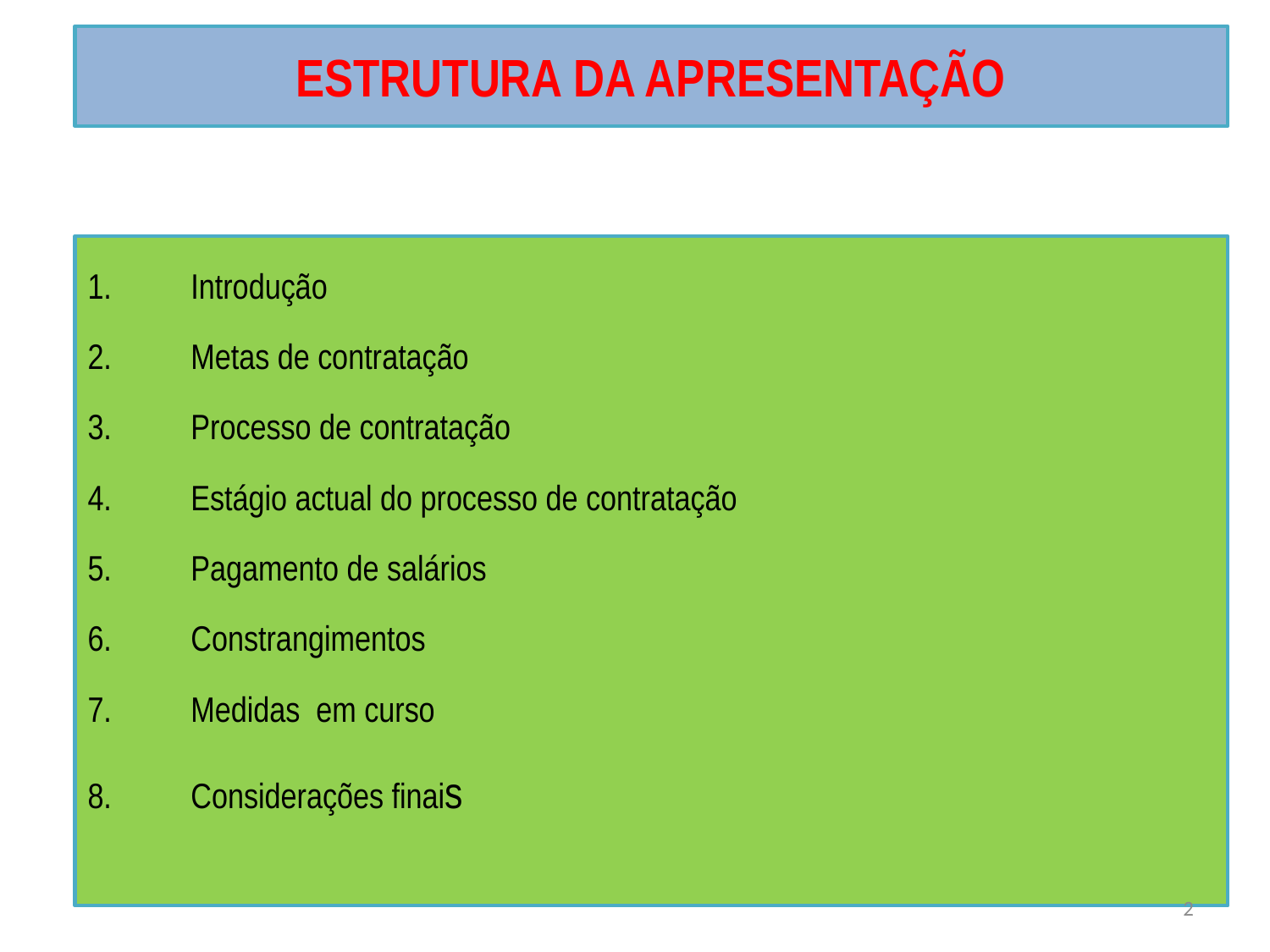

# ESTRUTURA DA APRESENTAÇÃO
Introdução
Metas de contratação
Processo de contratação
Estágio actual do processo de contratação
Pagamento de salários
Constrangimentos
Medidas  em curso
Considerações finais

2